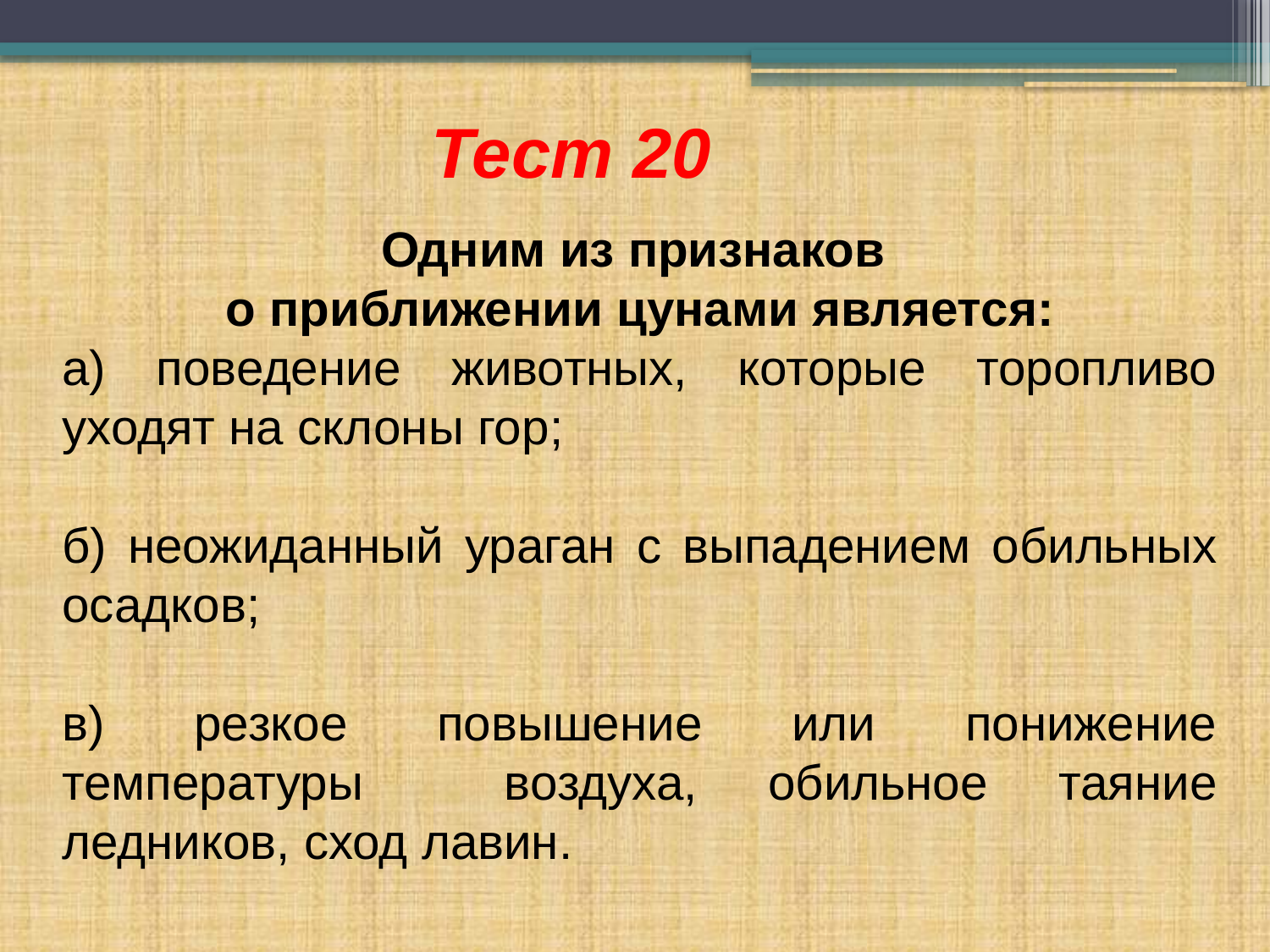

Тест 20
Одним из признаков
о приближении цунами является:
а) поведение животных, которые торопливо уходят на склоны гор;

б) неожиданный ураган с выпадением обильных осадков;

в) резкое повышение или понижение температуры  воздуха, обильное таяние ледников, сход лавин.